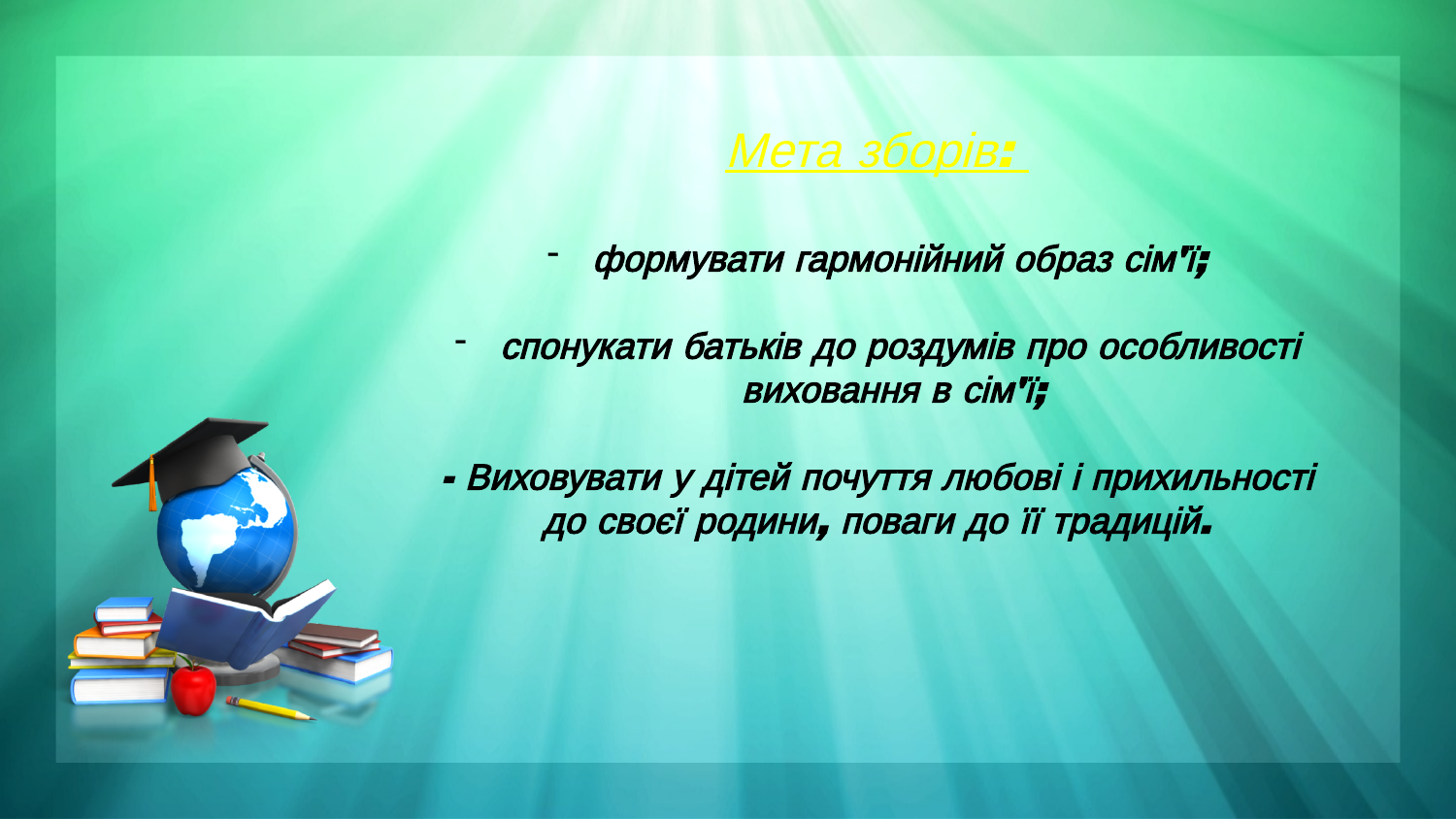

Мета зборів:

формувати гармонійний образ сім'ї;

спонукати батьків до роздумів про особливості виховання в сім'ї;

- Виховувати у дітей почуття любові і прихильності до своєї родини, поваги до її традицій.